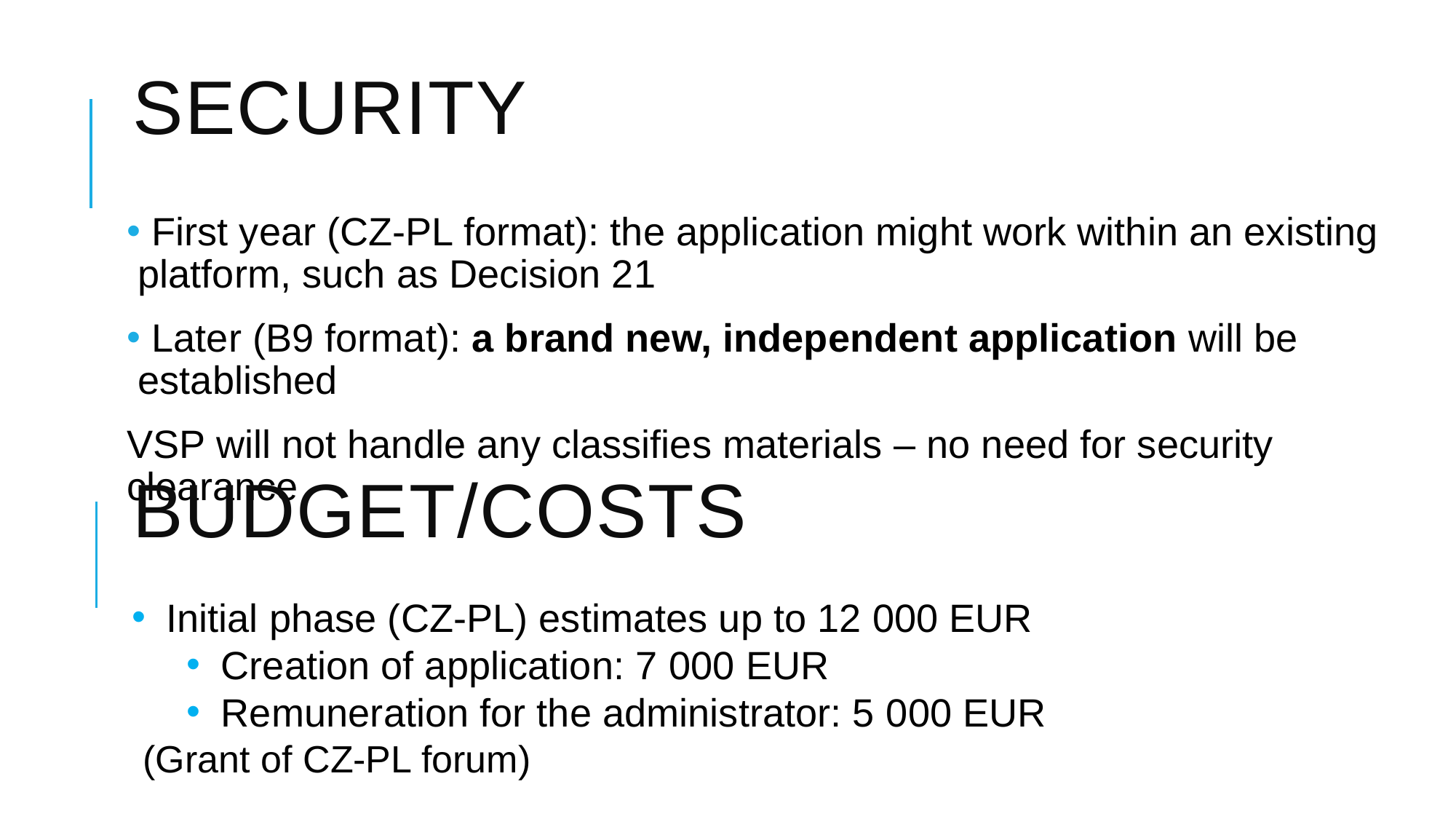

# Security
 First year (CZ-PL format): the application might work within an existing platform, such as Decision 21
 Later (B9 format): a brand new, independent application will be established
VSP will not handle any classifies materials – no need for security clearance
Budget/costs
Initial phase (CZ-PL) estimates up to 12 000 EUR
Creation of application: 7 000 EUR
Remuneration for the administrator: 5 000 EUR
(Grant of CZ-PL forum)